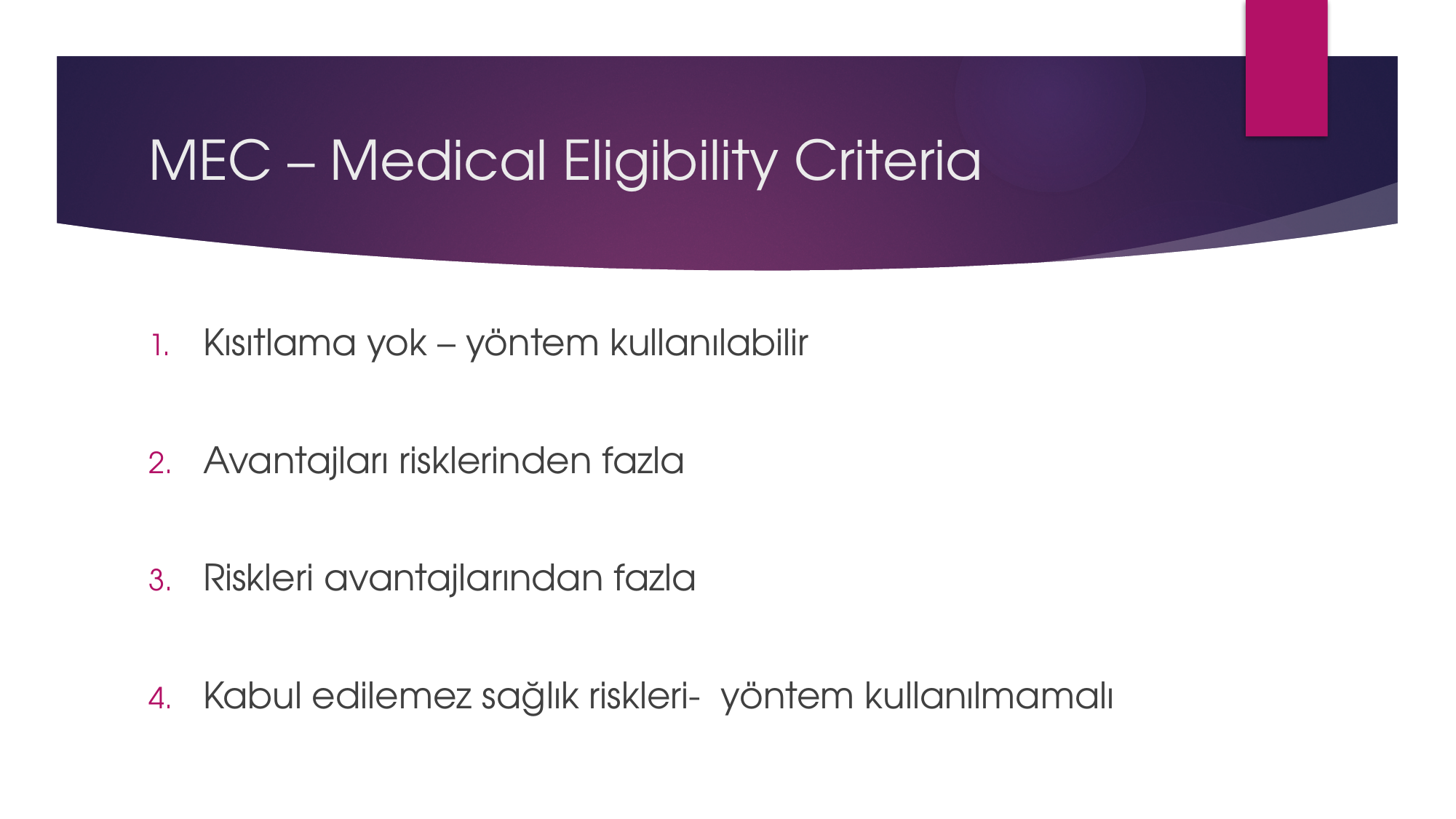

# MEC – Medical Eligibility Criteria
Kısıtlama yok – yöntem kullanılabilir

Avantajları risklerinden fazla

Riskleri avantajlarından fazla

Kabul edilemez sağlık riskleri-  yöntem kullanılmamalı